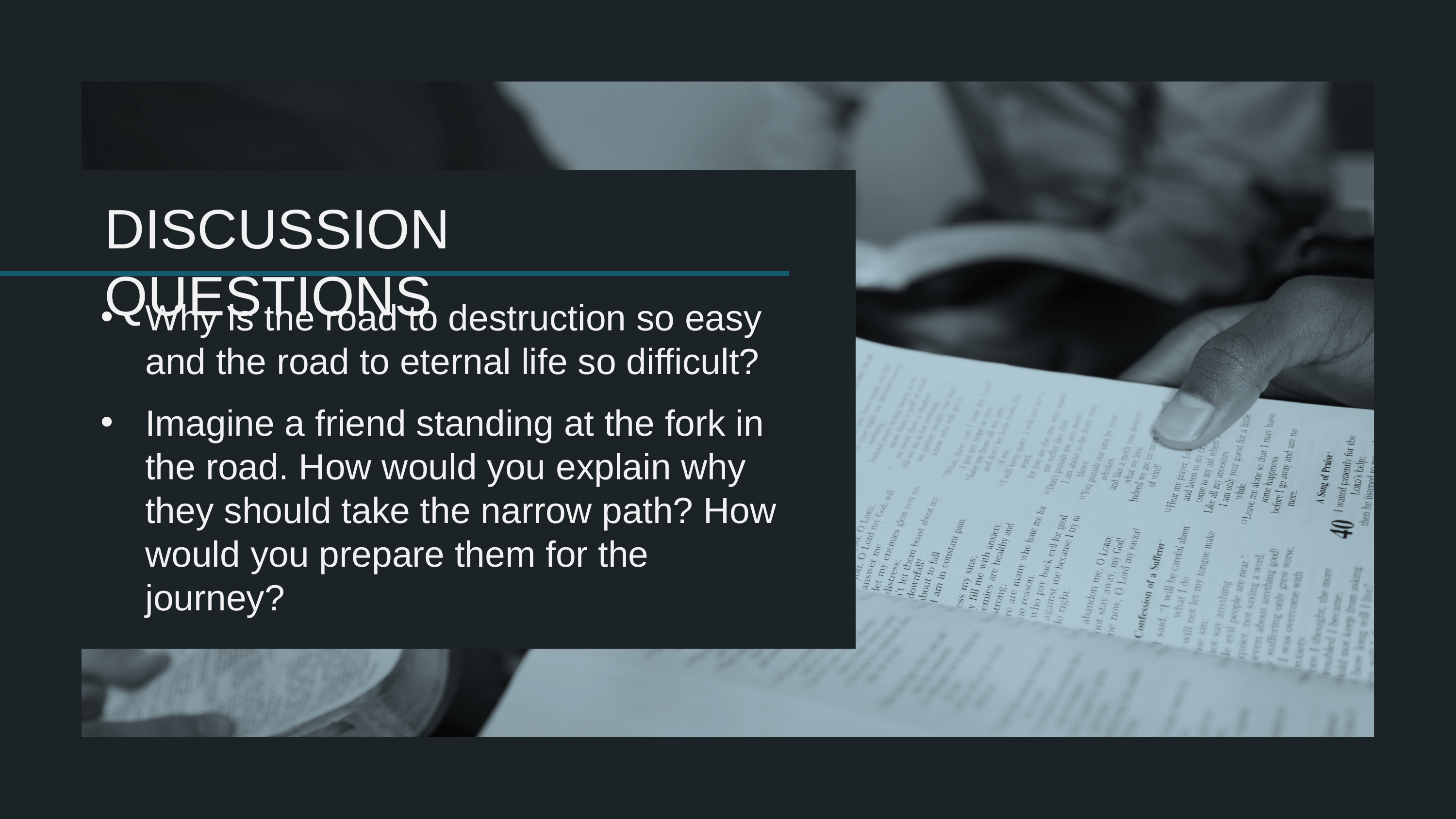

Why is the road to destruction so easy and the road to eternal life so difficult?
Imagine a friend standing at the fork in the road. How would you explain why they should take the narrow path? How would you prepare them for the journey?